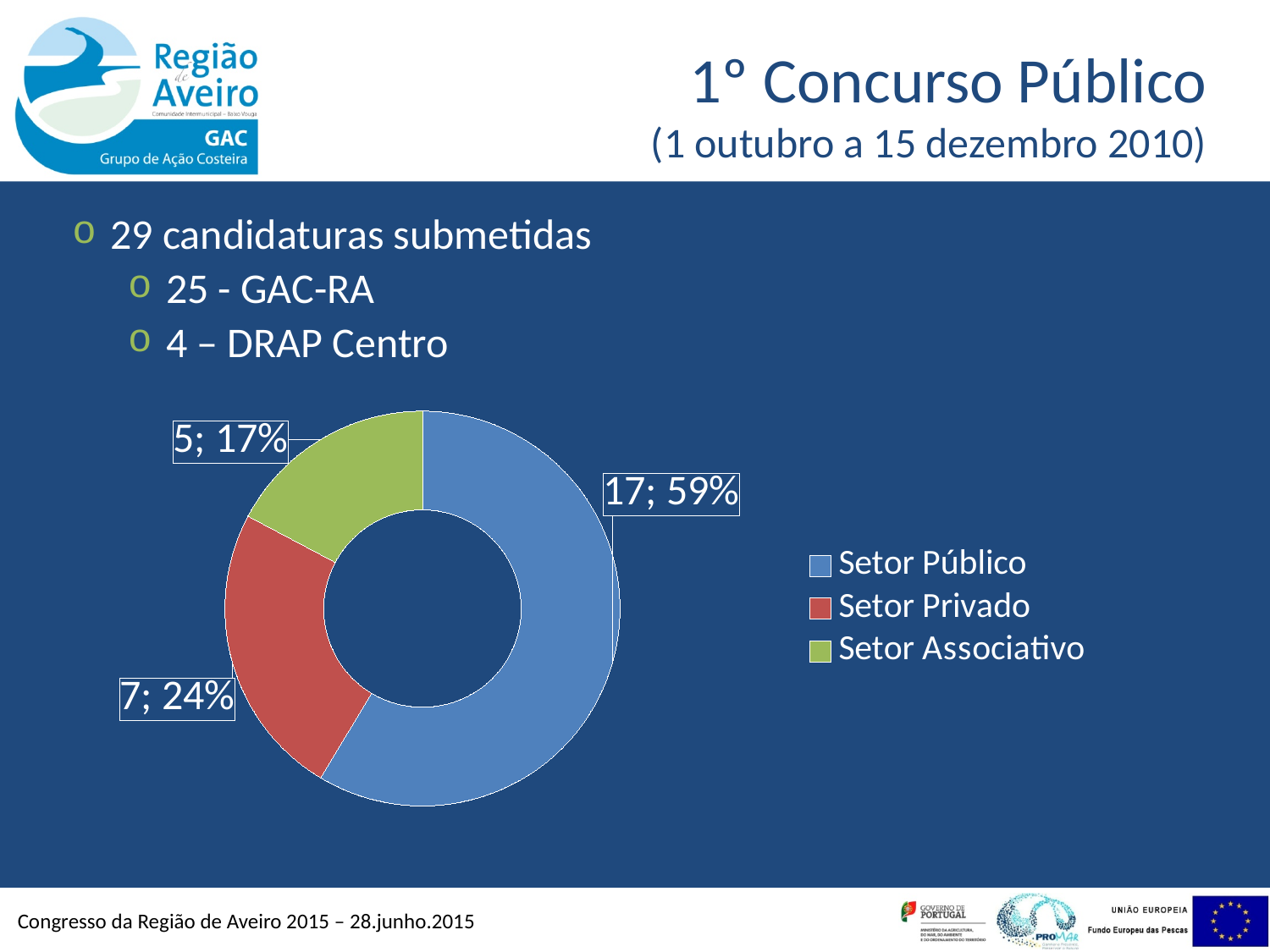

# 1º Concurso Público (1 outubro a 15 dezembro 2010)
29 candidaturas submetidas
25 - GAC-RA
4 – DRAP Centro

Investimento Previsto – 5.367.980,83

### Chart

| Category | Vendas |
|---|---|
| Setor Público | 17.0 |
| Setor Privado | 7.0 |
| Setor Associativo  | 5.0 |
Congresso da Região de Aveiro 2015 – 28.junho.2015